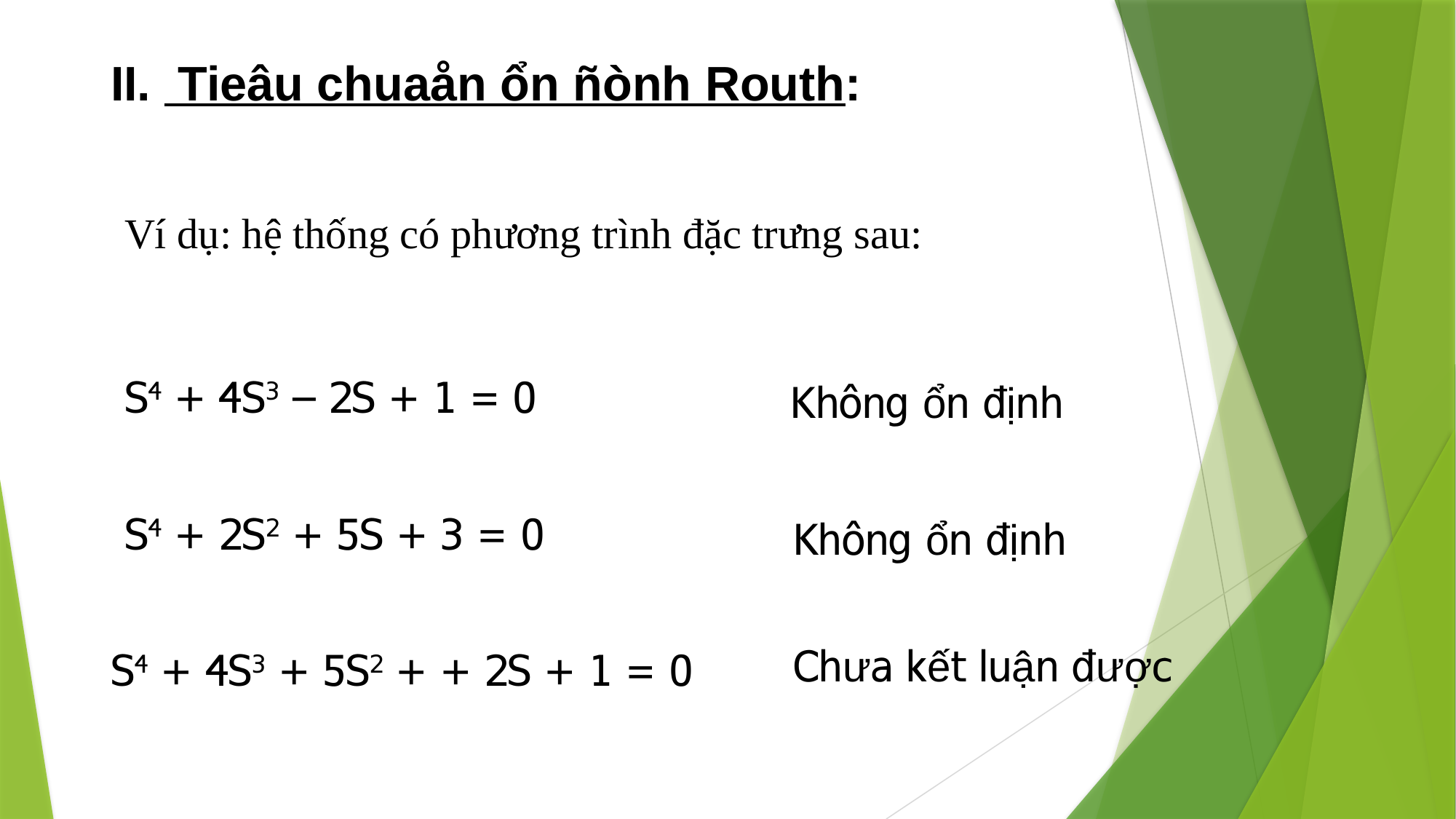

II.  Tieâu chuaån ổn ñònh Routh:
Ví dụ: hệ thống có phương trình đặc trưng sau:
S4 + 4S3 – 2S + 1 = 0
Không ổn định
S4 + 2S2 + 5S + 3 = 0
Không ổn định
Chưa kết luận được
S4 + 4S3 + 5S2 + + 2S + 1 = 0